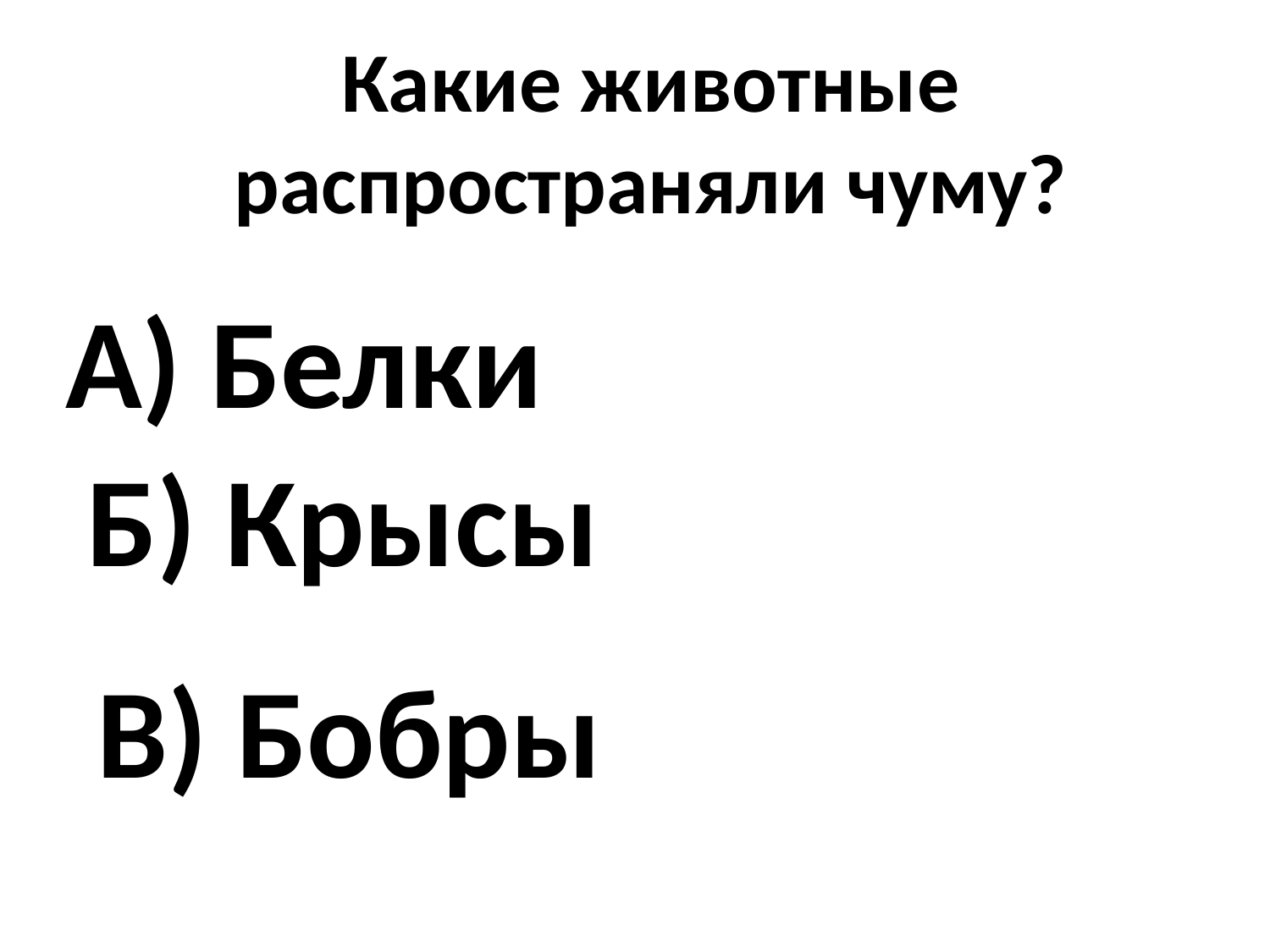

Какие животные распространяли чуму?
А) Белки
Б) Крысы
В) Бобры